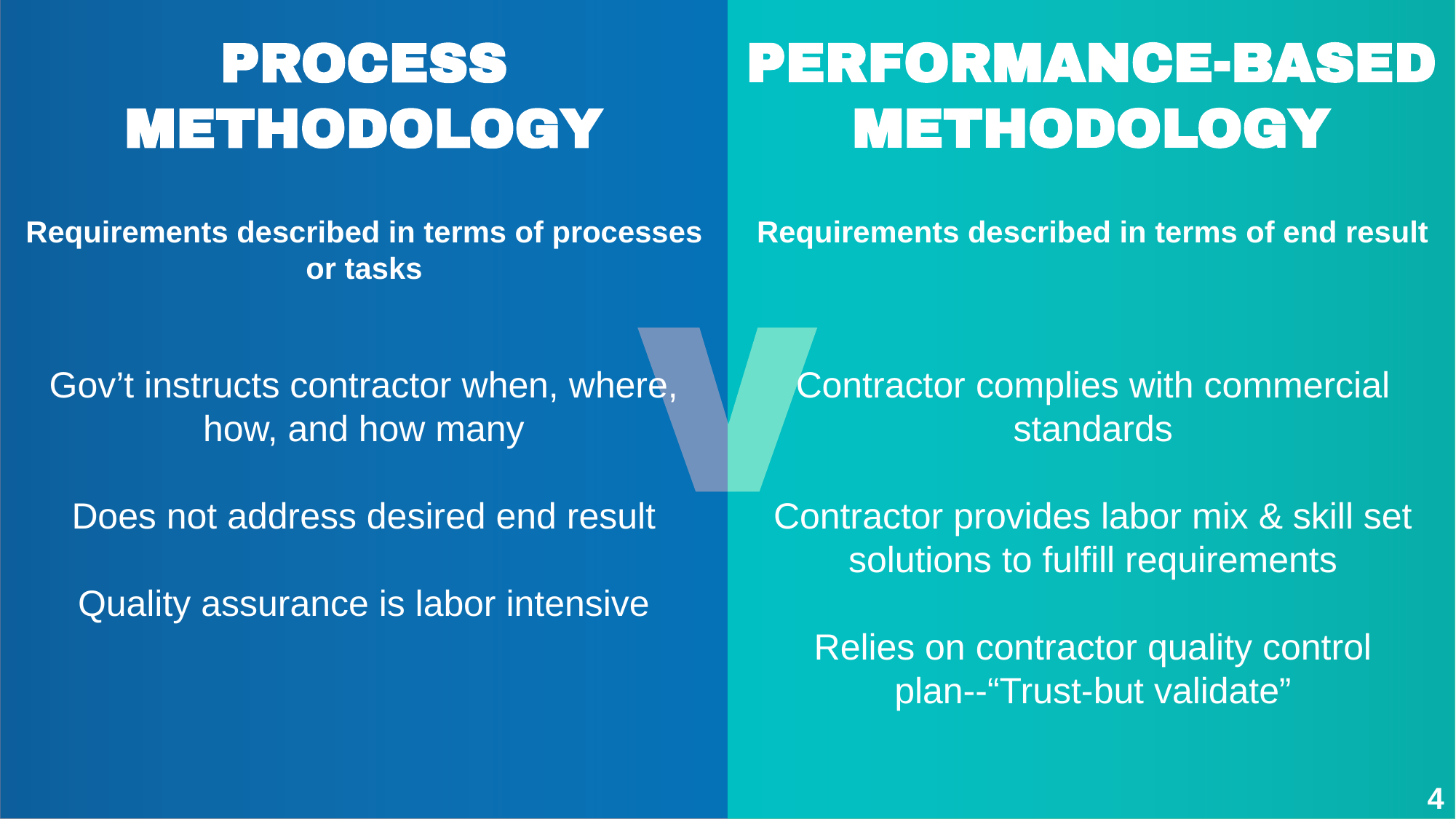

PERFORMANCE-BASED METHODOLOGY
PROCESS METHODOLOGY
Requirements described in terms of processes or tasks
Requirements described in terms of end result
V
Gov’t instructs contractor when, where, how, and how many

Does not address desired end result

Quality assurance is labor intensive
Contractor complies with commercial standards

Contractor provides labor mix & skill set solutions to fulfill requirements

Relies on contractor quality control plan--“Trust-but validate”

4